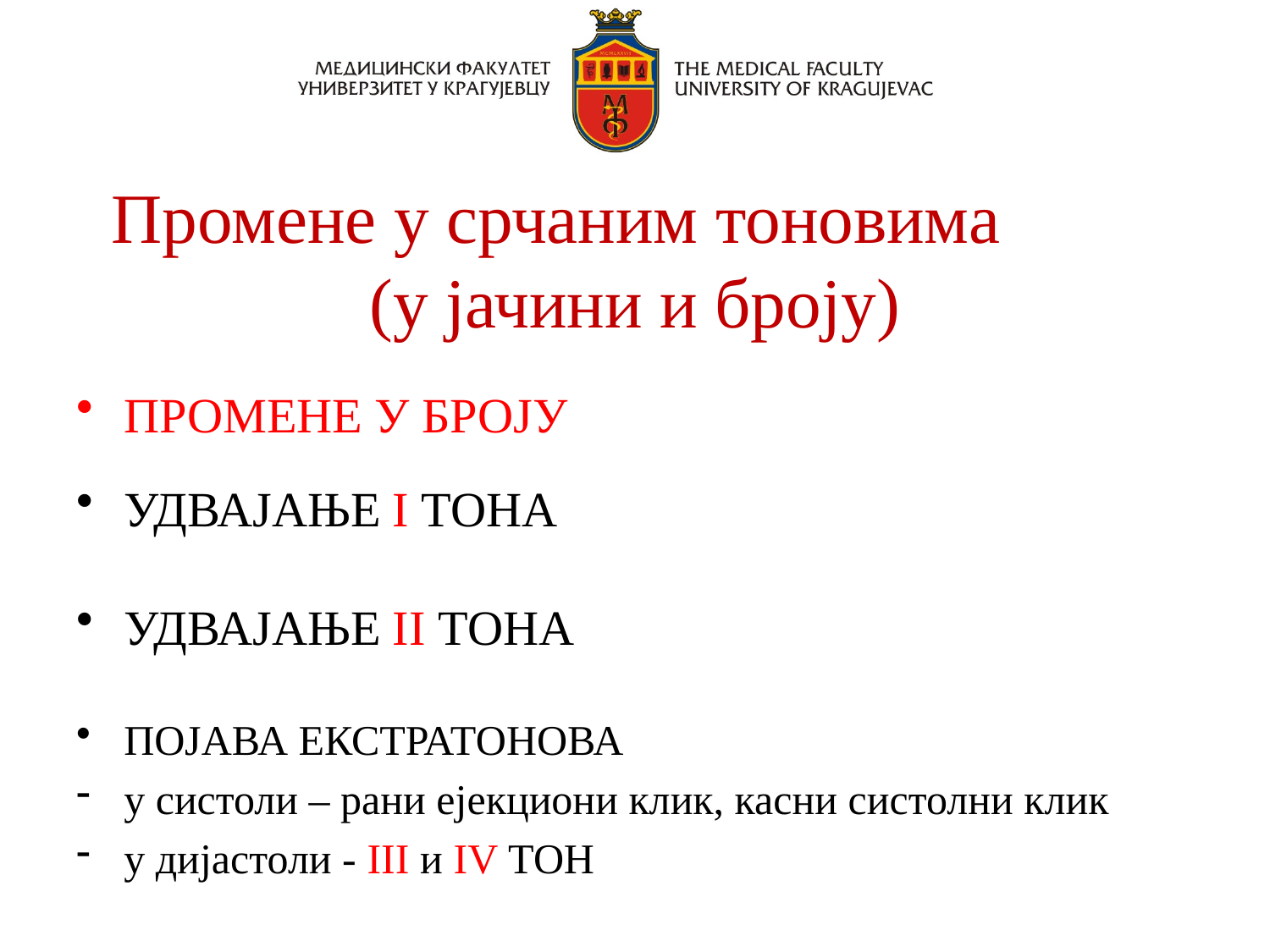

Промене у срчаним тоновима          (у јачини и броју)
ПРОМЕНЕ У БРОЈУ

УДВАЈАЊЕ I ТОНА

УДВАЈАЊЕ II ТОНА

ПОЈАВА ЕКСТРАТОНОВА
у систоли – рани ејекциони клик, касни систолни клик
у дијастоли - III и IV ТОН